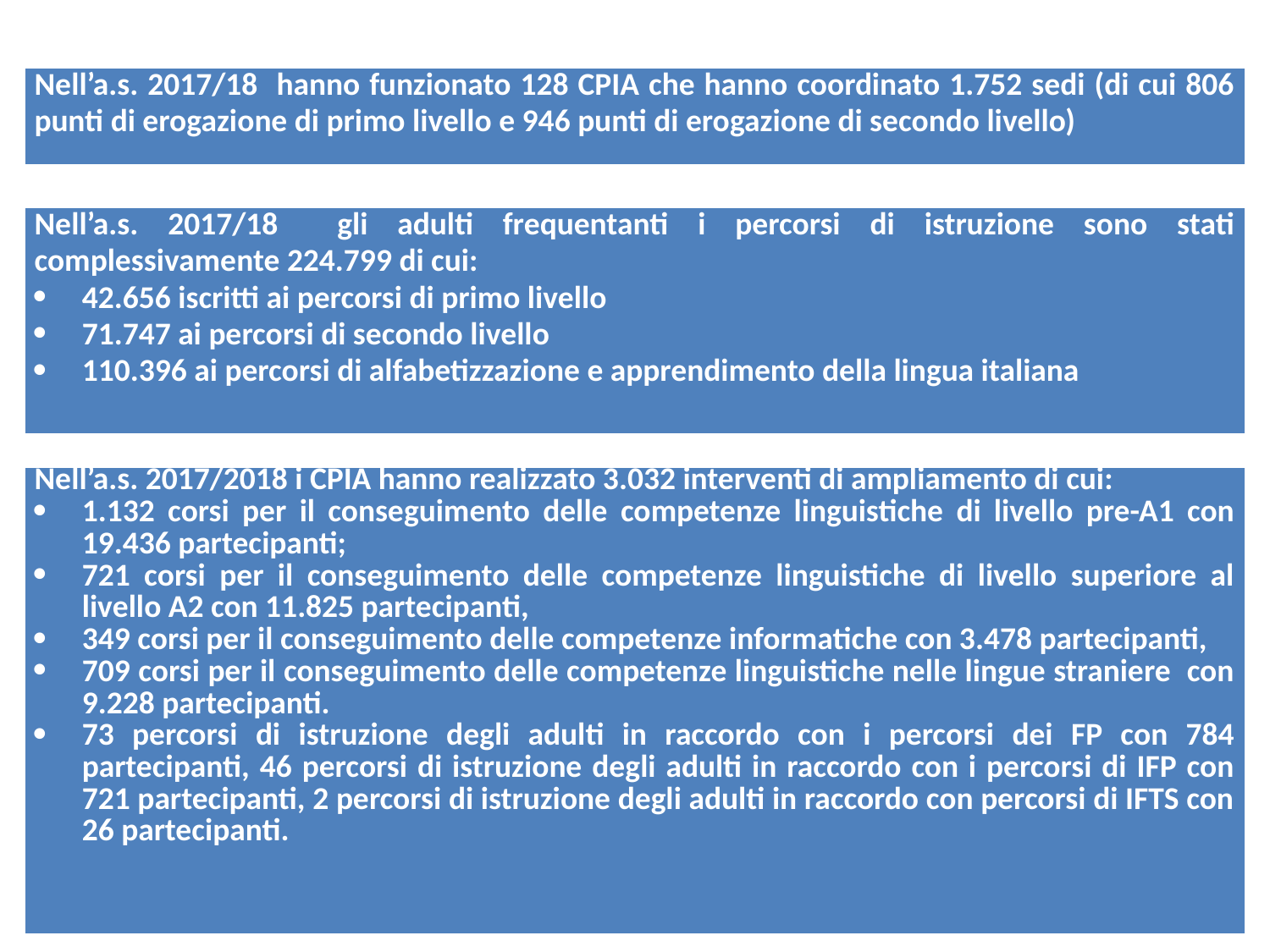

| Nell’a.s. 2017/18 hanno funzionato 128 CPIA che hanno coordinato 1.752 sedi (di cui 806 punti di erogazione di primo livello e 946 punti di erogazione di secondo livello) |
| --- |
| Nell’a.s. 2017/18 gli adulti frequentanti i percorsi di istruzione sono stati complessivamente 224.799 di cui: 42.656 iscritti ai percorsi di primo livello 71.747 ai percorsi di secondo livello 110.396 ai percorsi di alfabetizzazione e apprendimento della lingua italiana |
| --- |
| Nell’a.s. 2017/2018 i CPIA hanno realizzato 3.032 interventi di ampliamento di cui: 1.132 corsi per il conseguimento delle competenze linguistiche di livello pre-A1 con 19.436 partecipanti; 721 corsi per il conseguimento delle competenze linguistiche di livello superiore al livello A2 con 11.825 partecipanti, 349 corsi per il conseguimento delle competenze informatiche con 3.478 partecipanti, 709 corsi per il conseguimento delle competenze linguistiche nelle lingue straniere con 9.228 partecipanti. 73 percorsi di istruzione degli adulti in raccordo con i percorsi dei FP con 784 partecipanti, 46 percorsi di istruzione degli adulti in raccordo con i percorsi di IFP con 721 partecipanti, 2 percorsi di istruzione degli adulti in raccordo con percorsi di IFTS con 26 partecipanti. |
| --- |